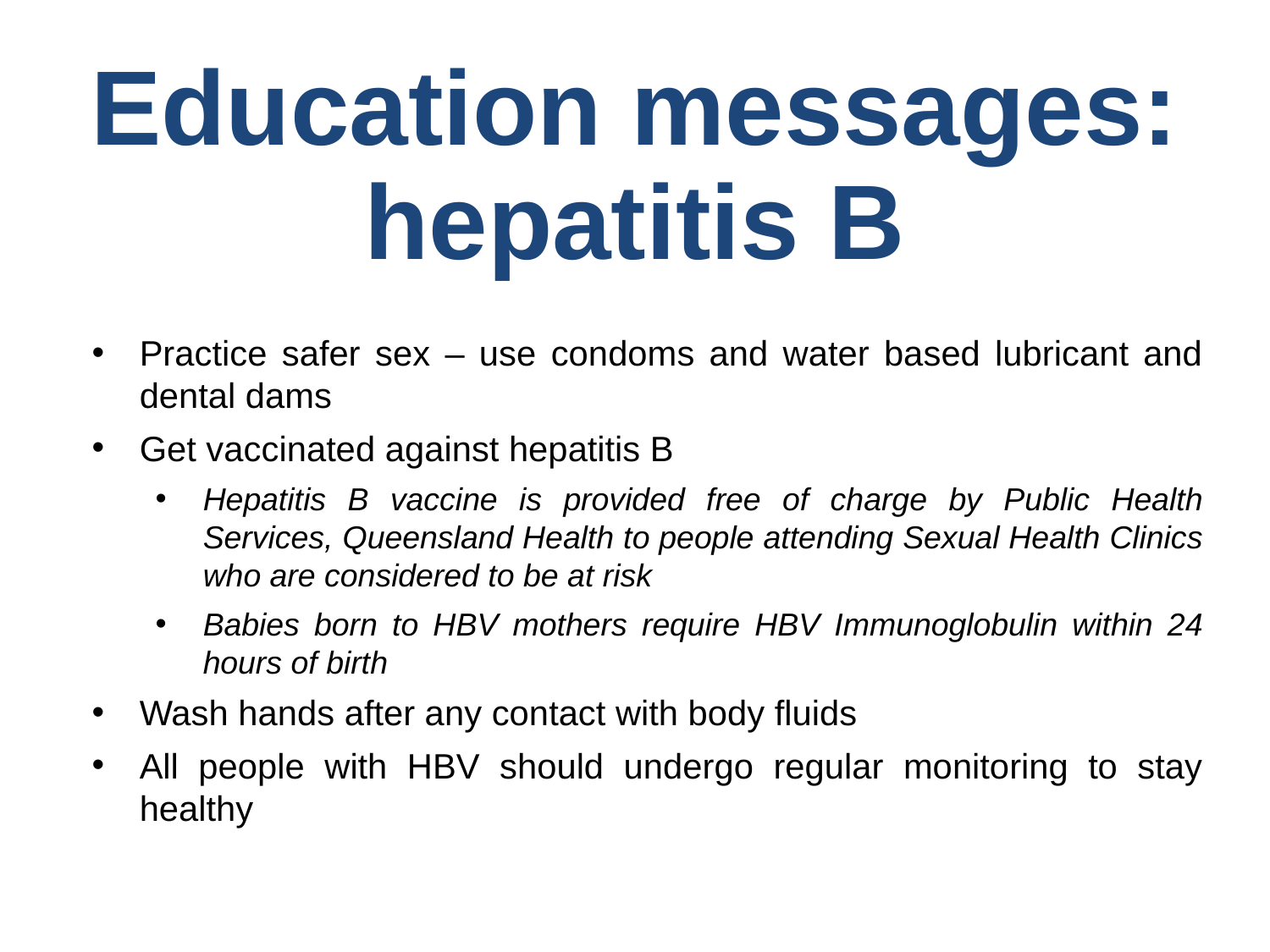

# Education messages: hepatitis B
Practice safer sex – use condoms and water based lubricant and dental dams
Get vaccinated against hepatitis B
Hepatitis B vaccine is provided free of charge by Public Health Services, Queensland Health to people attending Sexual Health Clinics who are considered to be at risk
Babies born to HBV mothers require HBV Immunoglobulin within 24 hours of birth
Wash hands after any contact with body fluids
All people with HBV should undergo regular monitoring to stay healthy